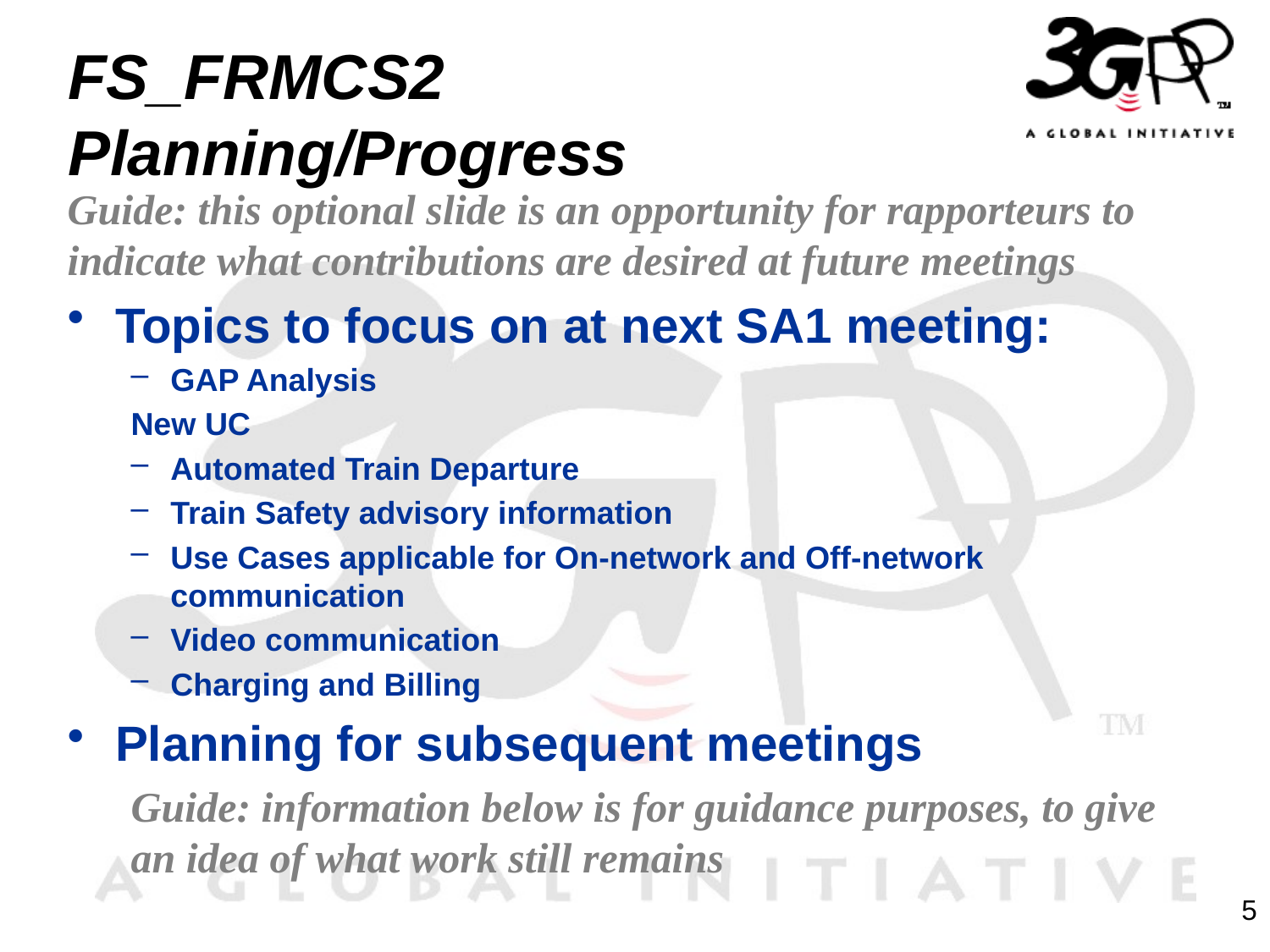

# FS_FRMCS2 Planning/Progress
Guide: this optional slide is an opportunity for rapporteurs to indicate what contributions are desired at future meetings
Topics to focus on at next SA1 meeting:
GAP Analysis
New UC
Automated Train Departure
Train Safety advisory information
Use Cases applicable for On-network and Off-network communication
Video communication
Charging and Billing
Planning for subsequent meetings
Guide: information below is for guidance purposes, to give an idea of what work still remains

5